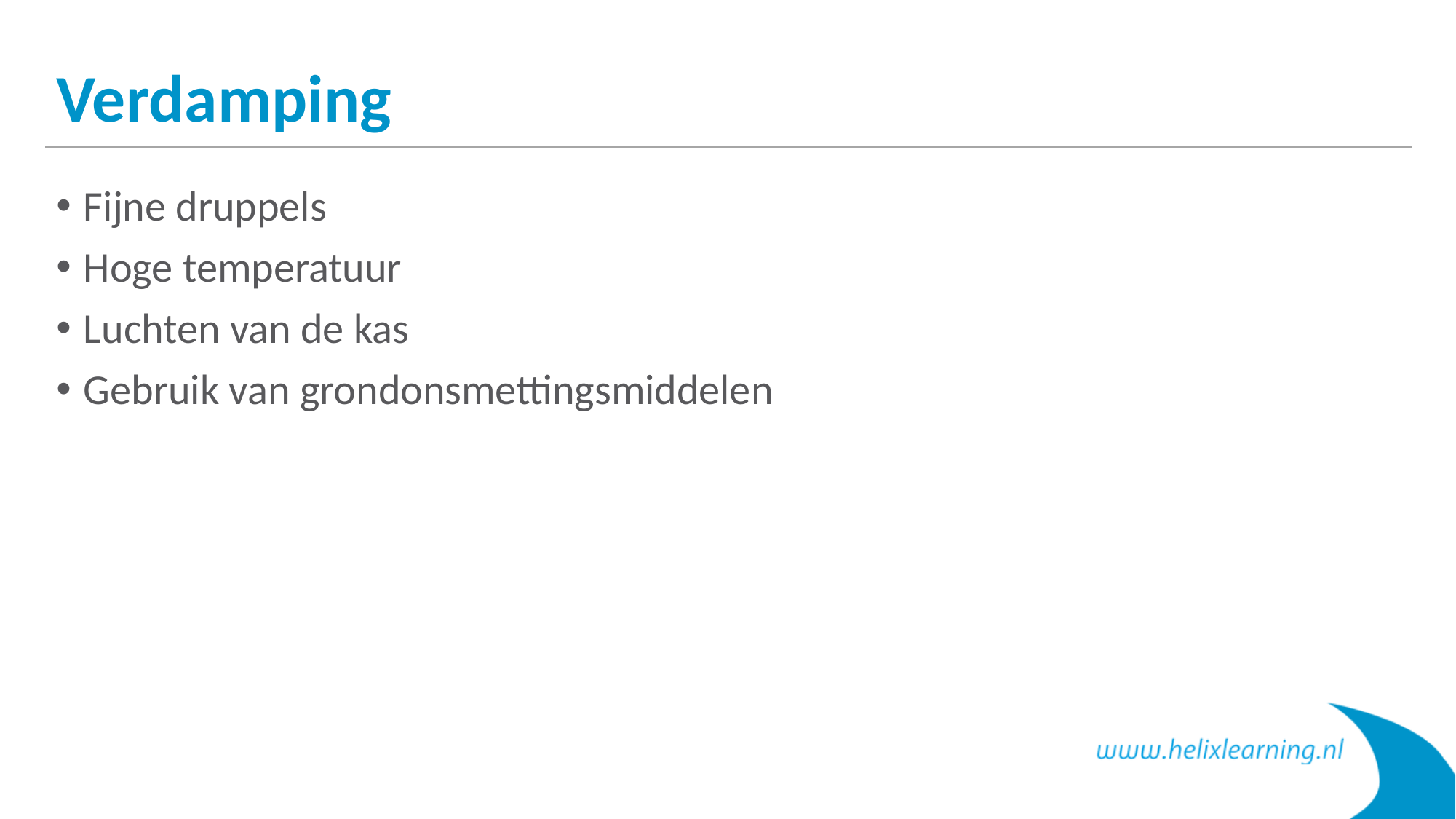

# Verdamping
Fijne druppels
Hoge temperatuur
Luchten van de kas
Gebruik van grondonsmettingsmiddelen